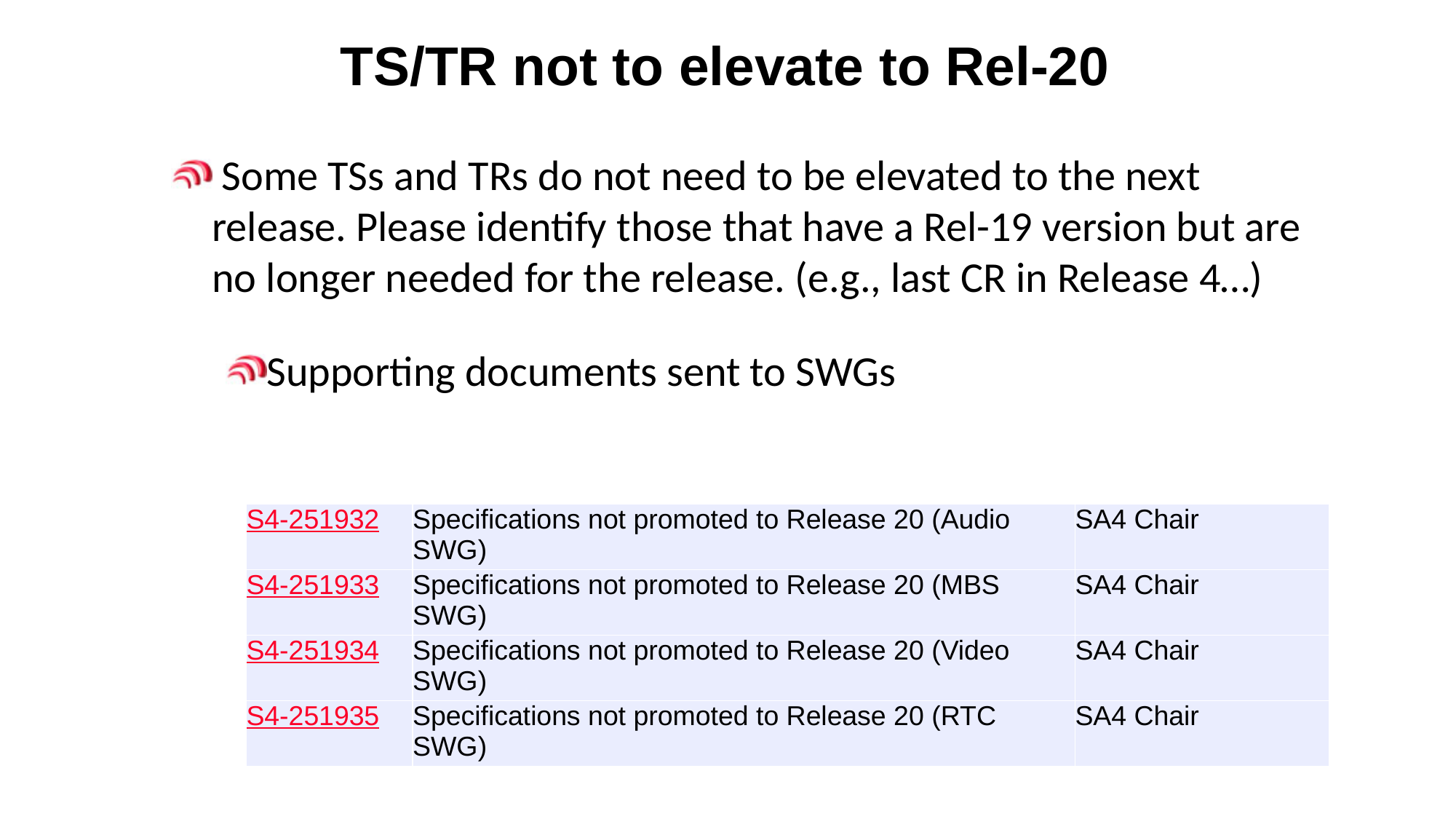

# TS/TR not to elevate to Rel-20
 Some TSs and TRs do not need to be elevated to the next release. Please identify those that have a Rel-19 version but are no longer needed for the release. (e.g., last CR in Release 4…)
Supporting documents sent to SWGs

| S4-251932 | Specifications not promoted to Release 20 (Audio SWG) | SA4 Chair |
| --- | --- | --- |
| S4-251933 | Specifications not promoted to Release 20 (MBS SWG) | SA4 Chair |
| S4-251934 | Specifications not promoted to Release 20 (Video SWG) | SA4 Chair |
| S4-251935 | Specifications not promoted to Release 20 (RTC SWG) | SA4 Chair |